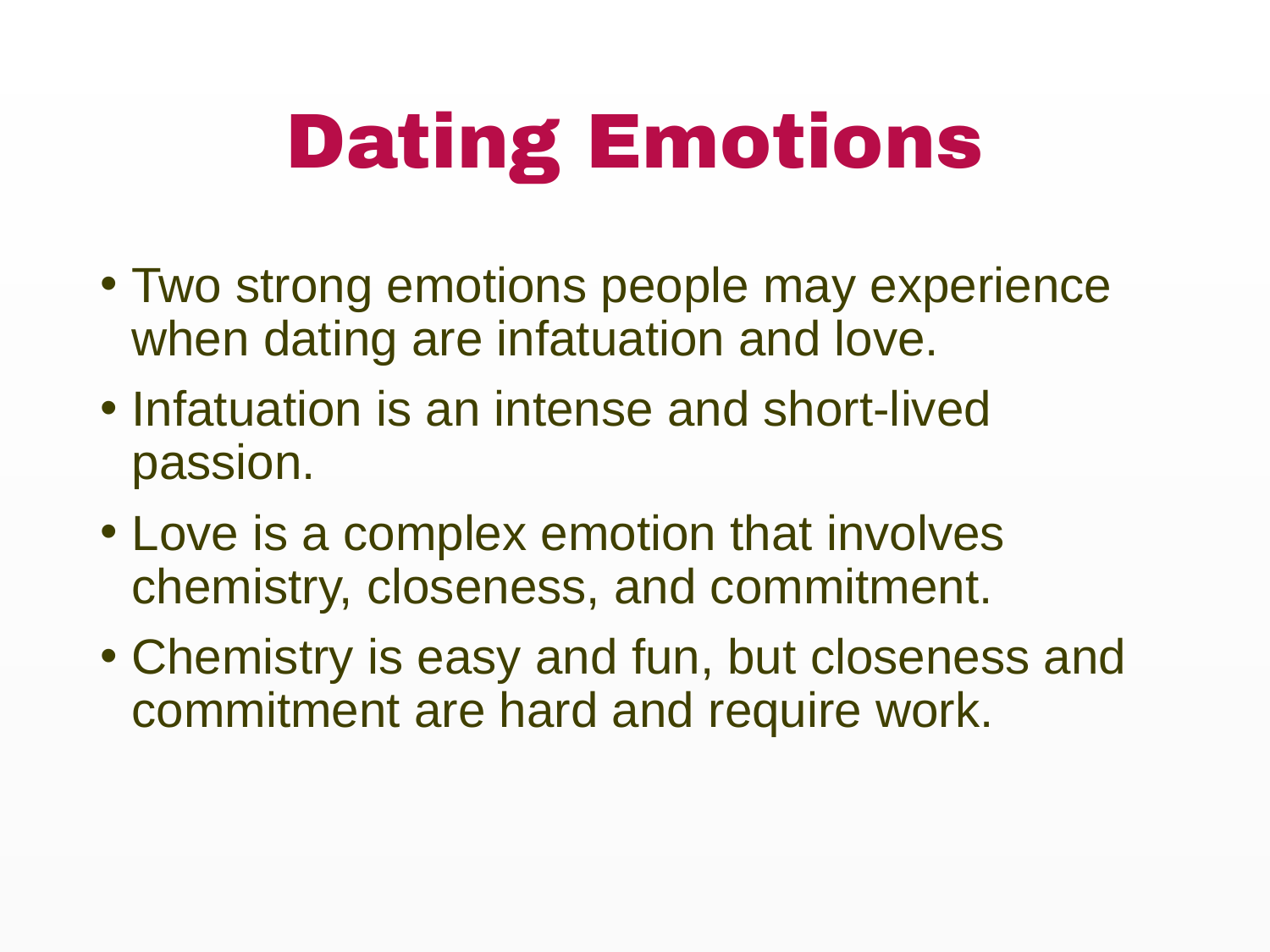

# Dating Emotions
Two strong emotions people may experience when dating are infatuation and love.
Infatuation is an intense and short-lived passion.
Love is a complex emotion that involves chemistry, closeness, and commitment.
Chemistry is easy and fun, but closeness and commitment are hard and require work.